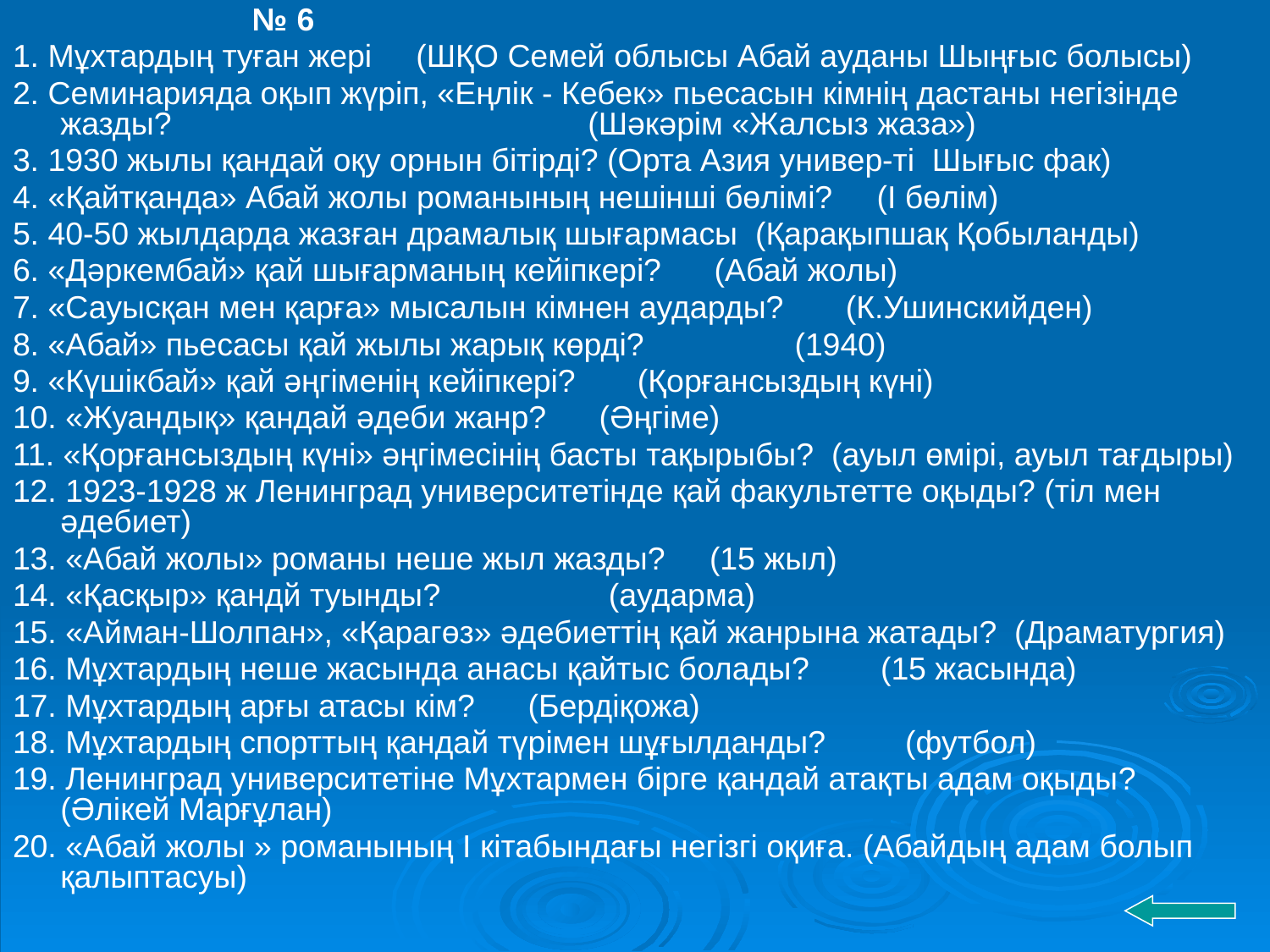

№ 6
1. Мұхтардың туған жері     (ШҚО Семей облысы Абай ауданы Шыңғыс болысы)
2. Семинарияда оқып жүріп, «Еңлік - Кебек» пьесасын кімнің дастаны негізінде жазды?                                               (Шәкәрім «Жалсыз жаза»)
3. 1930 жылы қандай оқу орнын бітірді? (Орта Азия универ-ті  Шығыс фак)
4. «Қайтқанда» Абай жолы романының нешінші бөлімі?     (І бөлім)
5. 40-50 жылдарда жазған драмалық шығармасы  (Қарақыпшақ Қобыланды)
6. «Дәркембай» қай шығарманың кейіпкері?      (Абай жолы)
7. «Сауысқан мен қарға» мысалын кімнен аударды?       (К.Ушинскийден)
8. «Абай» пьесасы қай жылы жарық көрді?                 (1940)
9. «Күшікбай» қай әңгіменің кейіпкері?       (Қорғансыздың күні)
10. «Жуандық» қандай әдеби жанр?      (Әңгіме)
11. «Қорғансыздың күні» әңгімесінің басты тақырыбы?  (ауыл өмірі, ауыл тағдыры)
12. 1923-1928 ж Ленинград университетінде қай факультетте оқыды? (тіл мен әдебиет)
13. «Абай жолы» романы неше жыл жазды?     (15 жыл)
14. «Қасқыр» қандй туынды?                   (аударма)
15. «Айман-Шолпан», «Қарагөз» әдебиеттің қай жанрына жатады?  (Драматургия)
16. Мұхтардың неше жасында анасы қайтыс болады?        (15 жасында)
17. Мұхтардың арғы атасы кім?      (Бердіқожа)
18. Мұхтардың спорттың қандай түрімен шұғылданды?         (футбол)
19. Ленинград университетіне Мұхтармен бірге қандай атақты адам оқыды?  (Әлікей Марғұлан)
20. «Абай жолы » романының І кітабындағы негізгі оқиға. (Абайдың адам болып қалыптасуы)